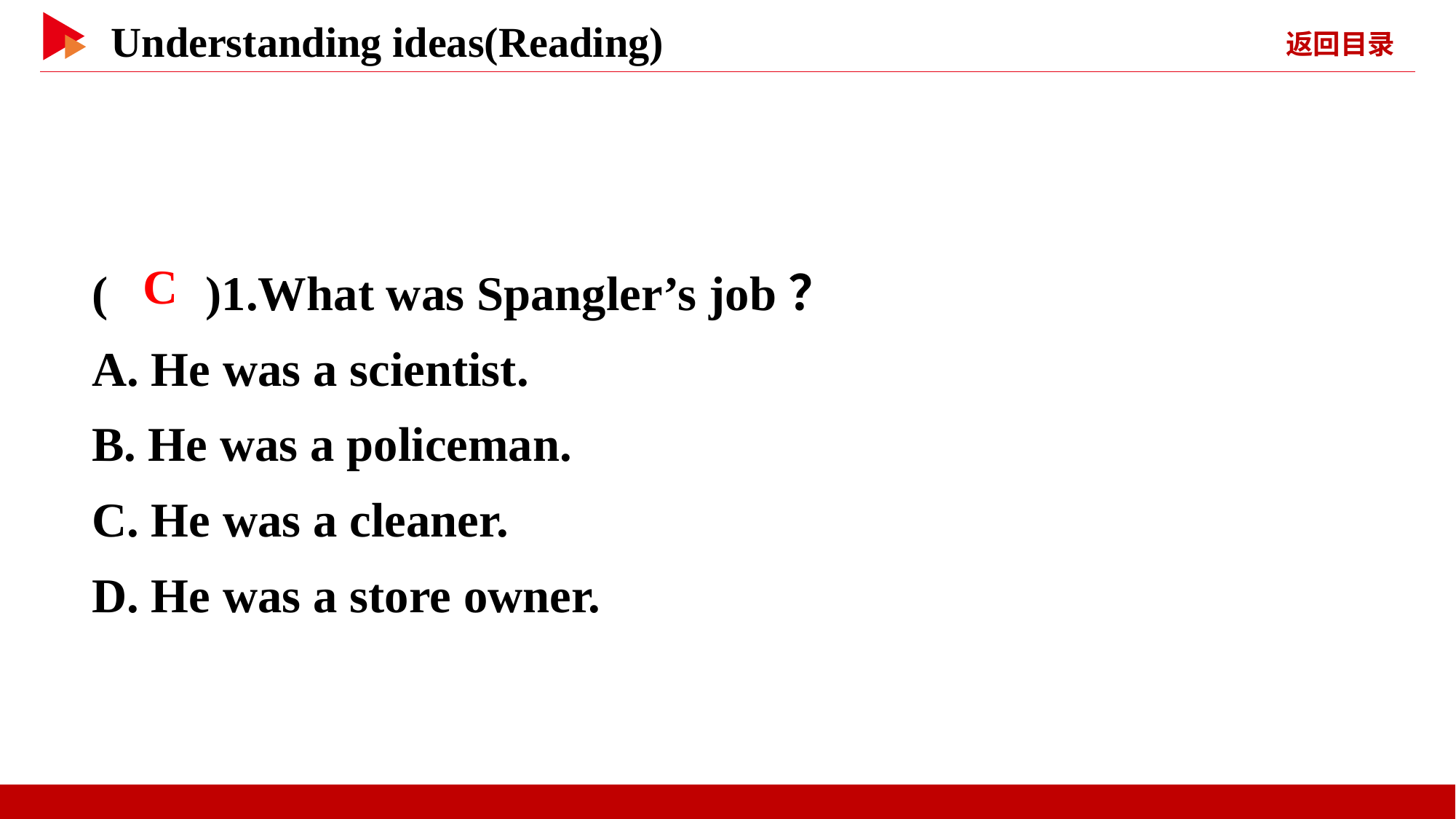

(        )1.What was Spangler’s job？
A. He was a scientist.
B. He was a policeman.
C. He was a cleaner.
D. He was a store owner.
   C